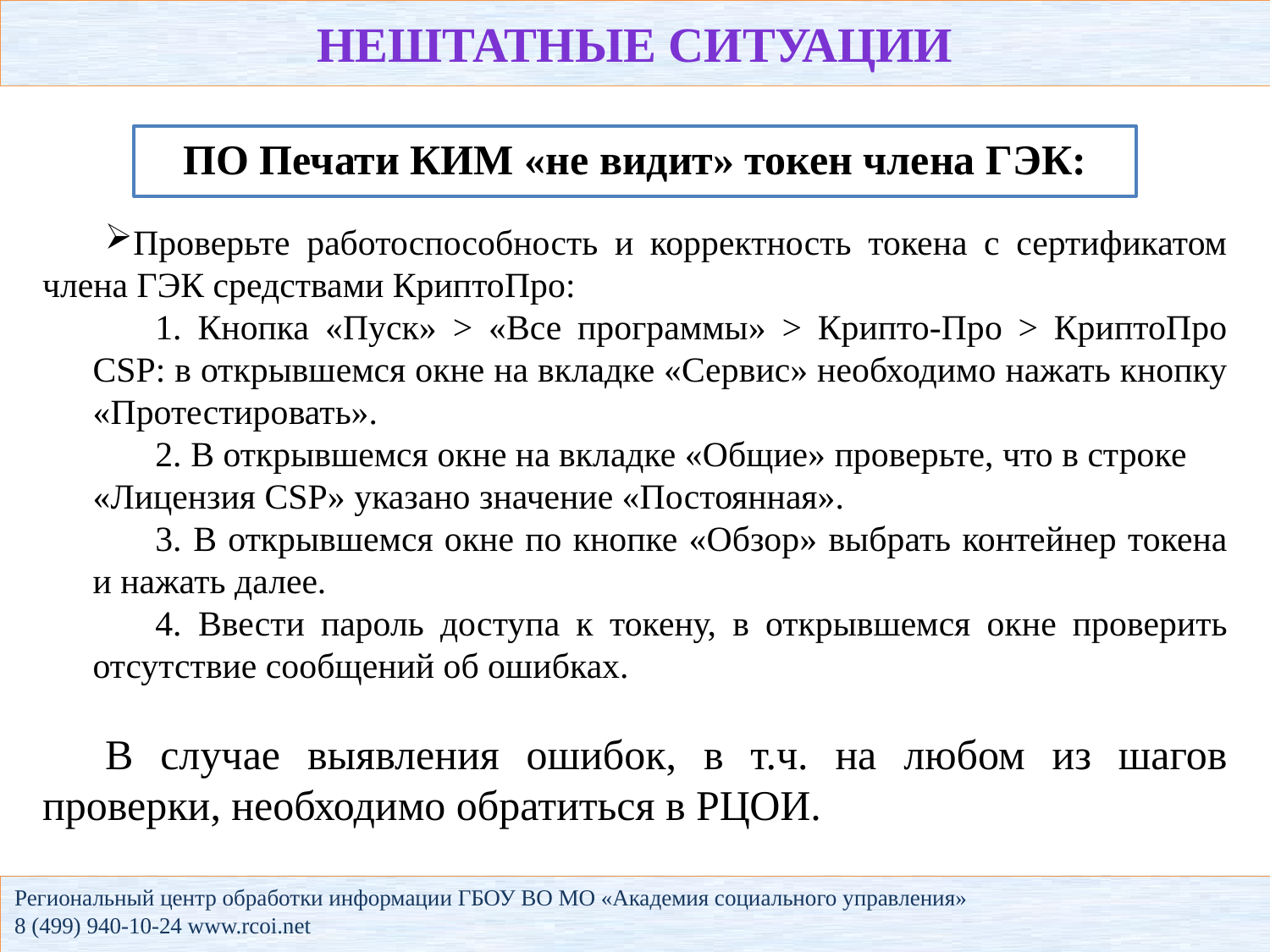

# Нештатные ситуации
ПО Печати КИМ «не видит» токен члена ГЭК:
Проверьте работоспособность и корректность токена с сертификатом члена ГЭК средствами КриптоПро:
 Кнопка «Пуск» > «Все программы» > Крипто-Про > КриптоПро CSP: в открывшемся окне на вкладке «Сервис» необходимо нажать кнопку «Протестировать».
 В открывшемся окне на вкладке «Общие» проверьте, что в строке «Лицензия CSP» указано значение «Постоянная».
 В открывшемся окне по кнопке «Обзор» выбрать контейнер токена и нажать далее.
 Ввести пароль доступа к токену, в открывшемся окне проверить отсутствие сообщений об ошибках.

В случае выявления ошибок, в т.ч. на любом из шагов проверки, необходимо обратиться в РЦОИ.